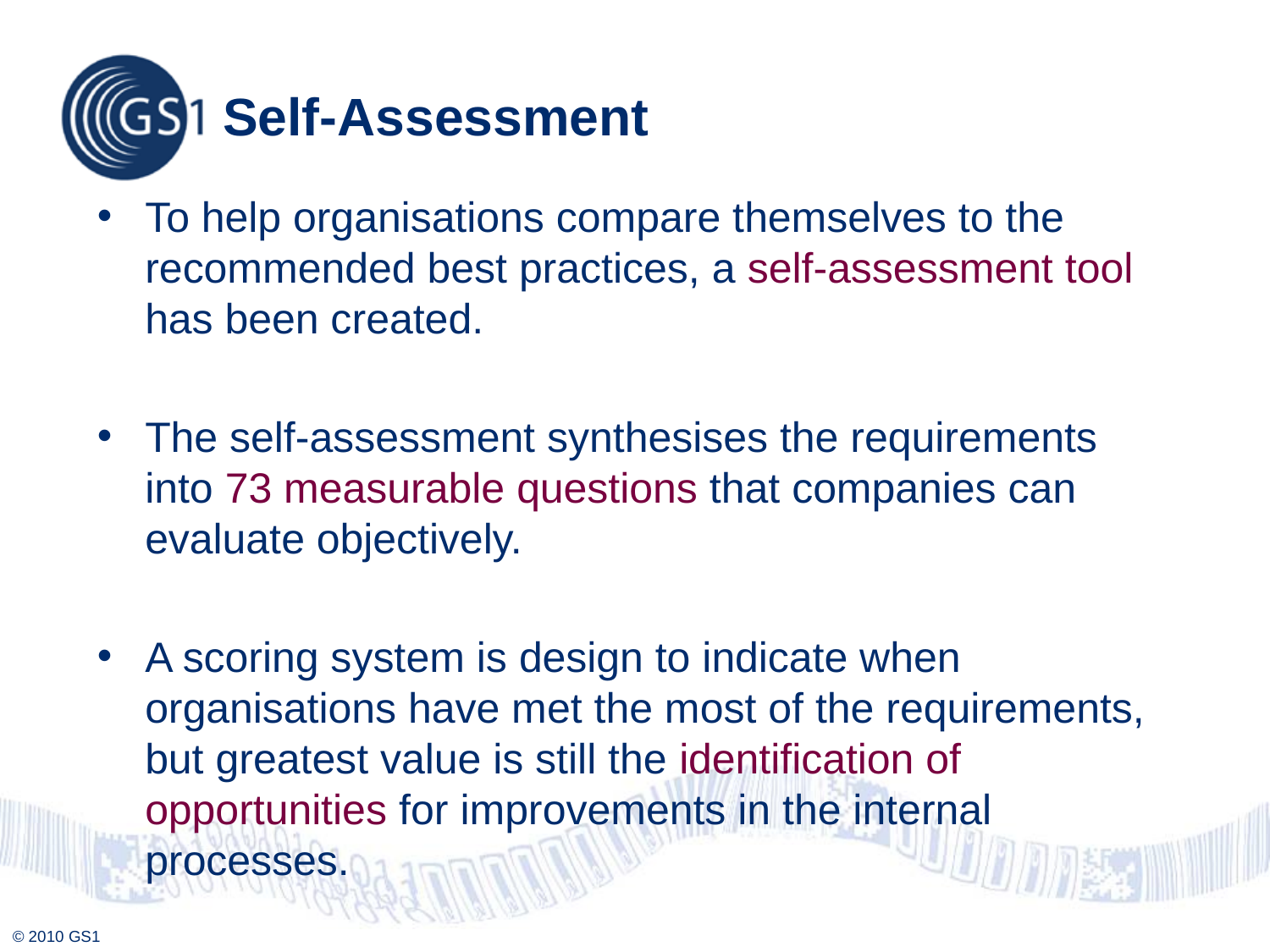

# Self-Assessment
To help organisations compare themselves to the recommended best practices, a self-assessment tool has been created.

The self-assessment synthesises the requirements into 73 measurable questions that companies can evaluate objectively.

A scoring system is design to indicate when organisations have met the most of the requirements, but greatest value is still the identification of opportunities for improvements in the internal processes.